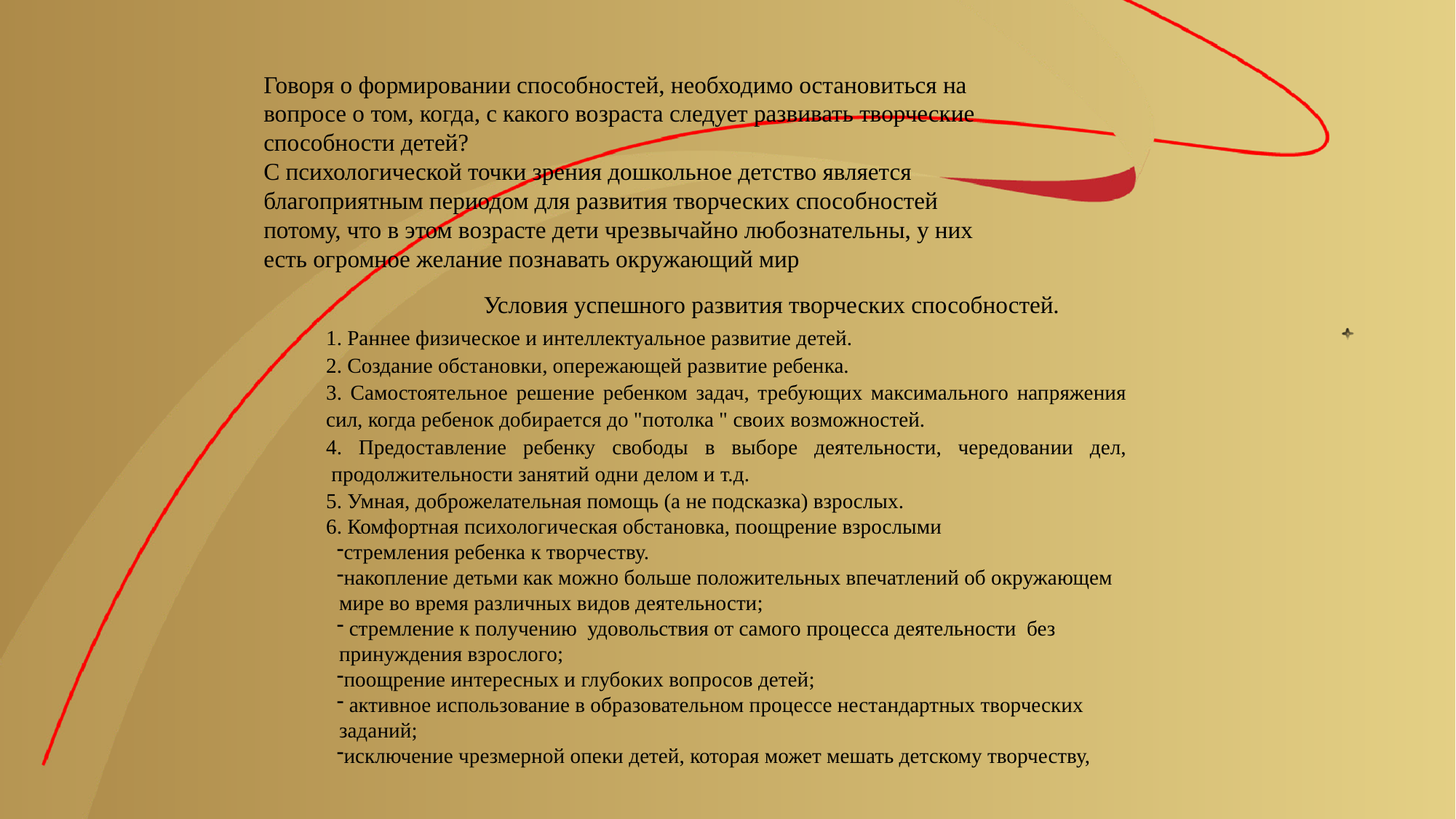

Говоря о формировании способностей, необходимо остановиться на вопросе о том, когда, с какого возраста следует развивать творческие способности детей?
С психологической точки зрения дошкольное детство является благоприятным периодом для развития творческих способностей потому, что в этом возрасте дети чрезвычайно любознательны, у них есть огромное желание познавать окружающий мир
Условия успешного развития творческих способностей.
1. Раннее физическое и интеллектуальное развитие детей.
2. Создание обстановки, опережающей развитие ребенка.
3. Самостоятельное решение ребенком задач, требующих максимального напряжения сил, когда ребенок добирается до "потолка " своих возможностей.
4. Предоставление ребенку свободы в выборе деятельности, чередовании дел,  продолжительности занятий одни делом и т.д.
5. Умная, доброжелательная помощь (а не подсказка) взрослых.
6. Комфортная психологическая обстановка, поощрение взрослыми
стремления ребенка к творчеству.
накопление детьми как можно больше положительных впечатлений об окружающем мире во время различных видов деятельности;
 стремление к получению  удовольствия от самого процесса деятельности  без принуждения взрослого;
поощрение интересных и глубоких вопросов детей;
 активное использование в образовательном процессе нестандартных творческих заданий;
исключение чрезмерной опеки детей, которая может мешать детскому творчеству,

Photo credit: padrinan via Pixabay (Creative Commons Zero license)